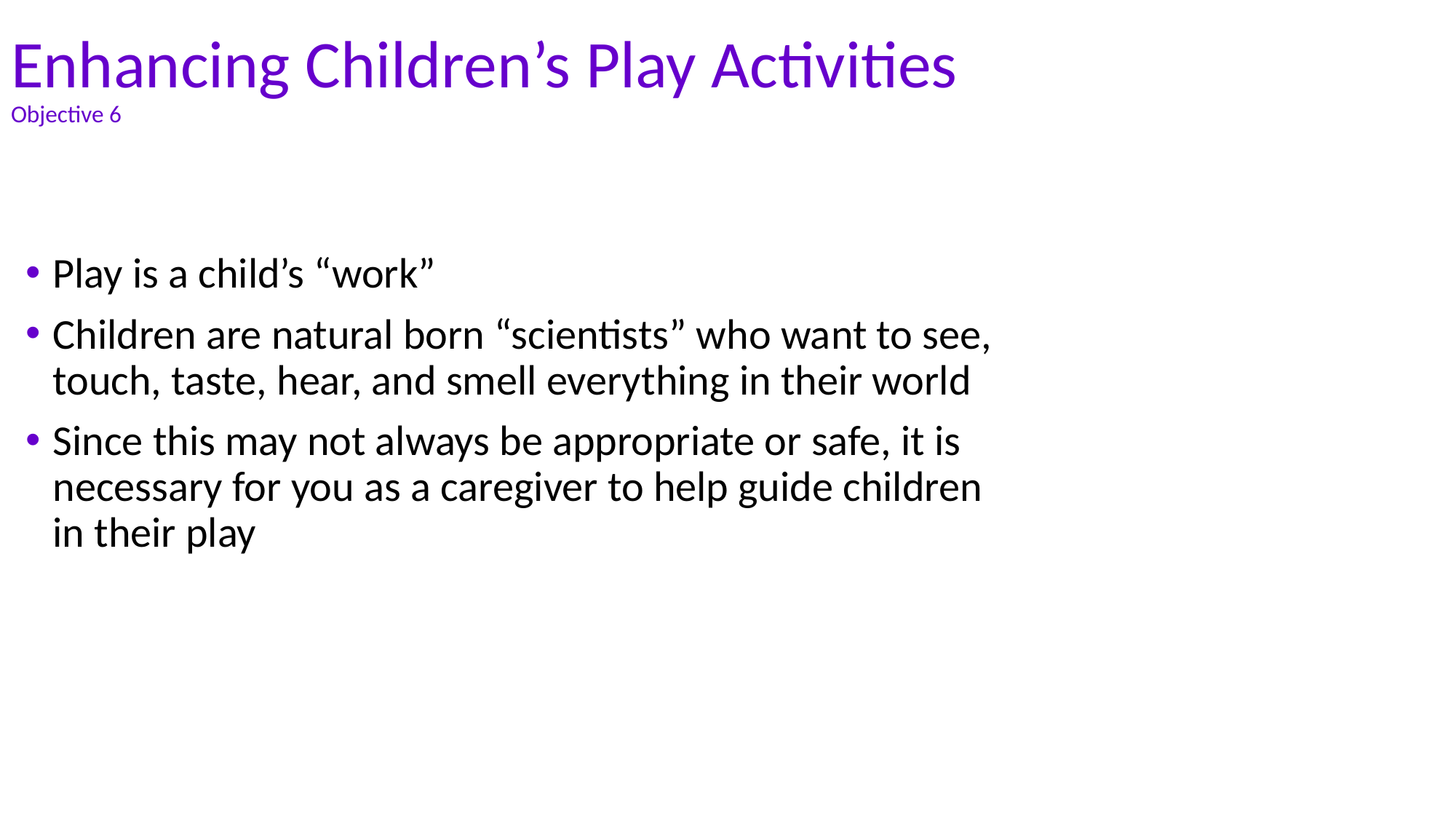

# Enhancing Children’s Play Activities Objective 6
Play is a child’s “work”
Children are natural born “scientists” who want to see, touch, taste, hear, and smell everything in their world
Since this may not always be appropriate or safe, it is necessary for you as a caregiver to help guide children in their play